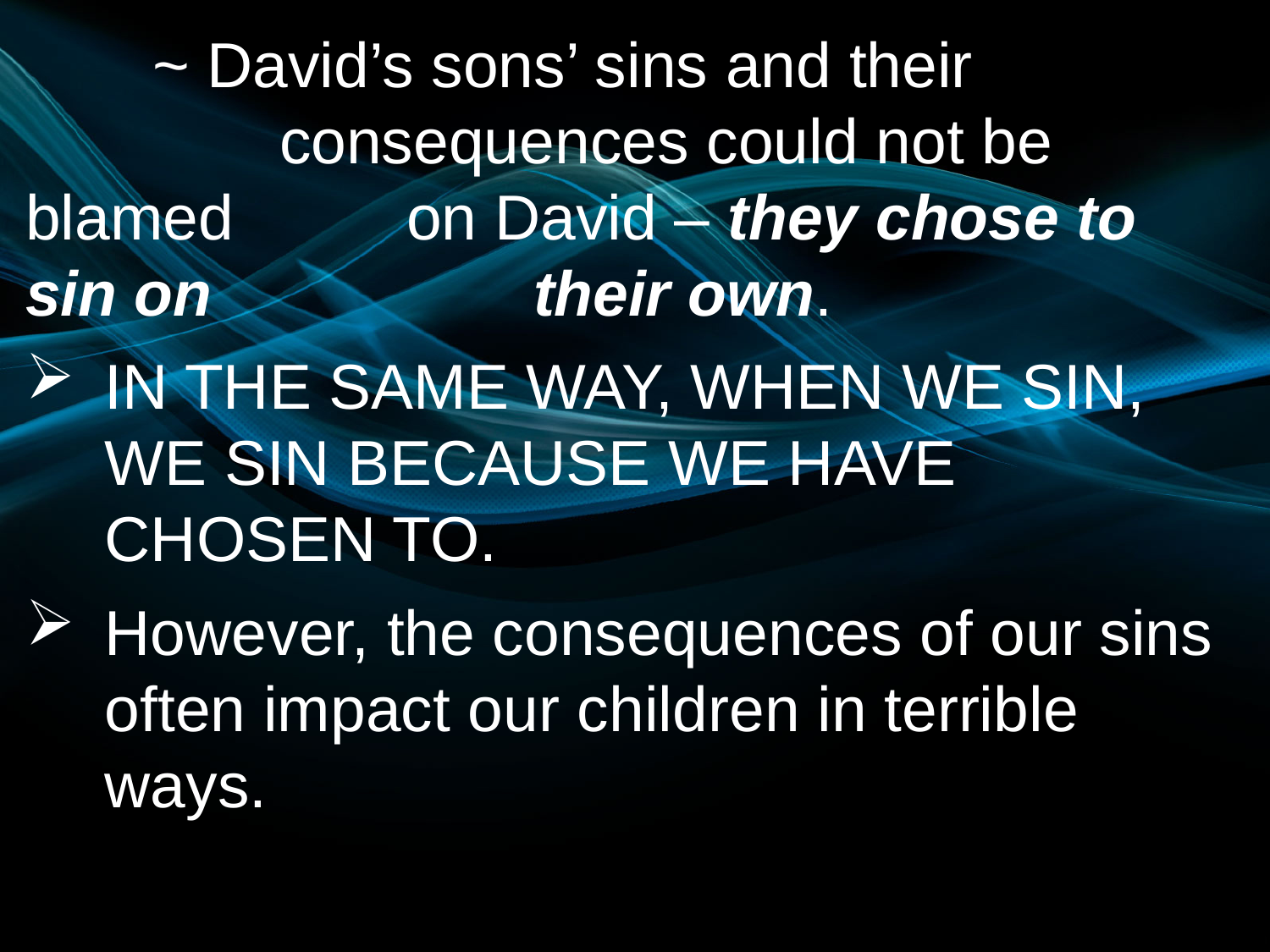

~ David’s sons’ sins and their 				consequences could not be blamed 		on David – they chose to sin on 			their own.
IN THE SAME WAY, WHEN WE SIN, WE SIN BECAUSE WE HAVE CHOSEN TO.
However, the consequences of our sins often impact our children in terrible ways.